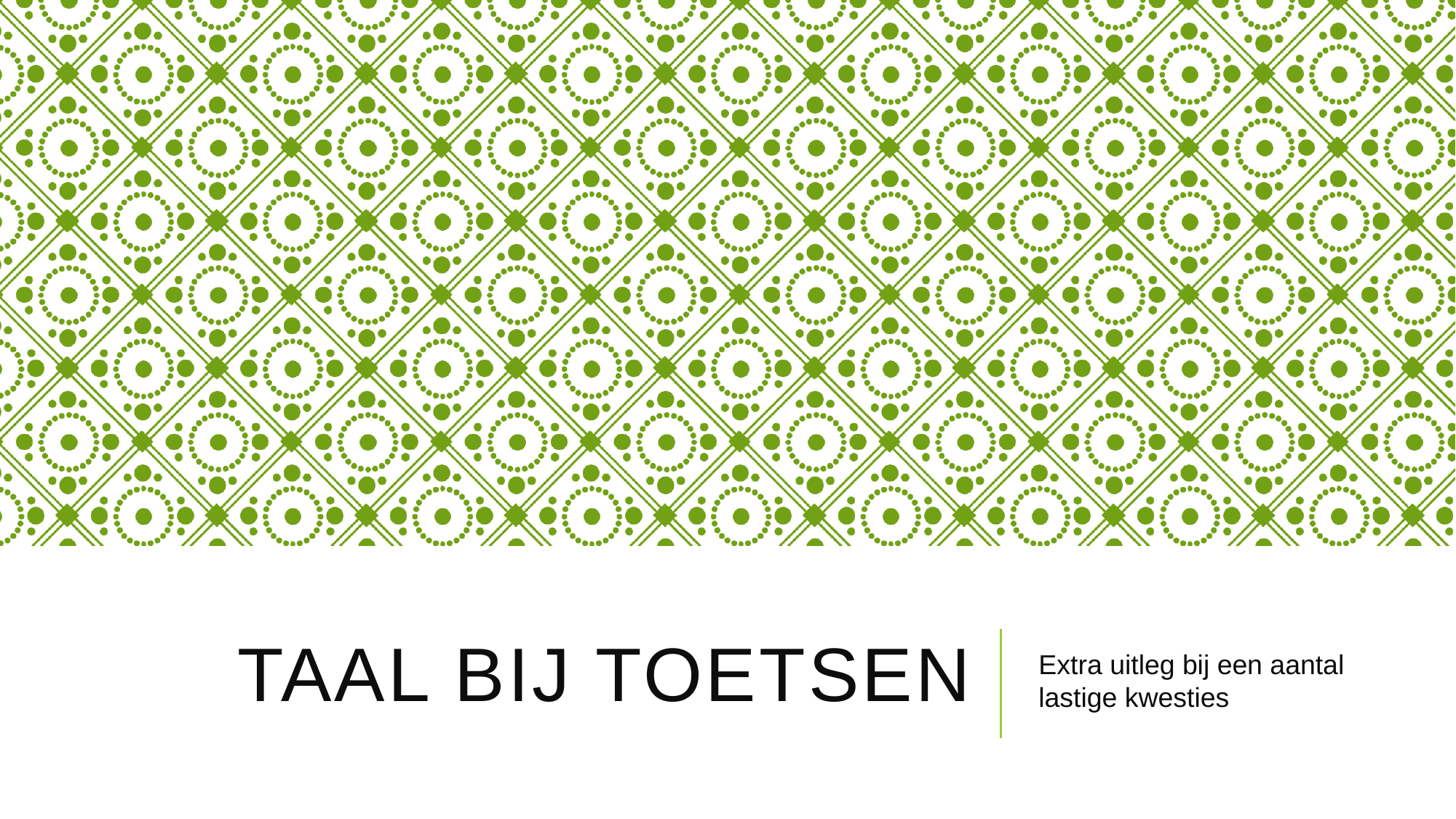

# Taal bij toetsen
Extra uitleg bij een aantal lastige kwesties